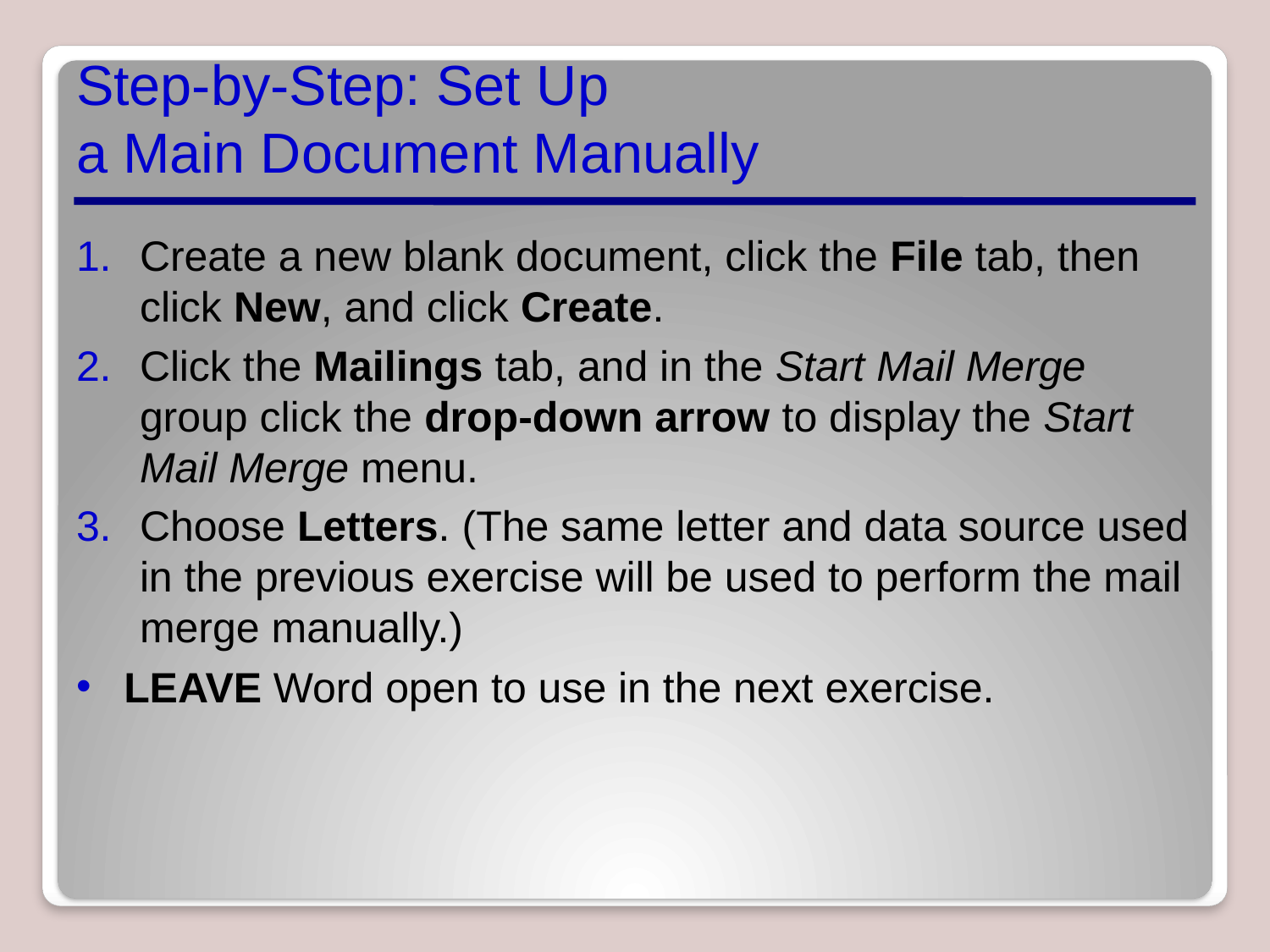

# Step-by-Step: Set Up a Main Document Manually
Create a new blank document, click the File tab, then click New, and click Create.
Click the Mailings tab, and in the Start Mail Merge group click the drop-down arrow to display the Start Mail Merge menu.
Choose Letters. (The same letter and data source used in the previous exercise will be used to perform the mail merge manually.)
LEAVE Word open to use in the next exercise.